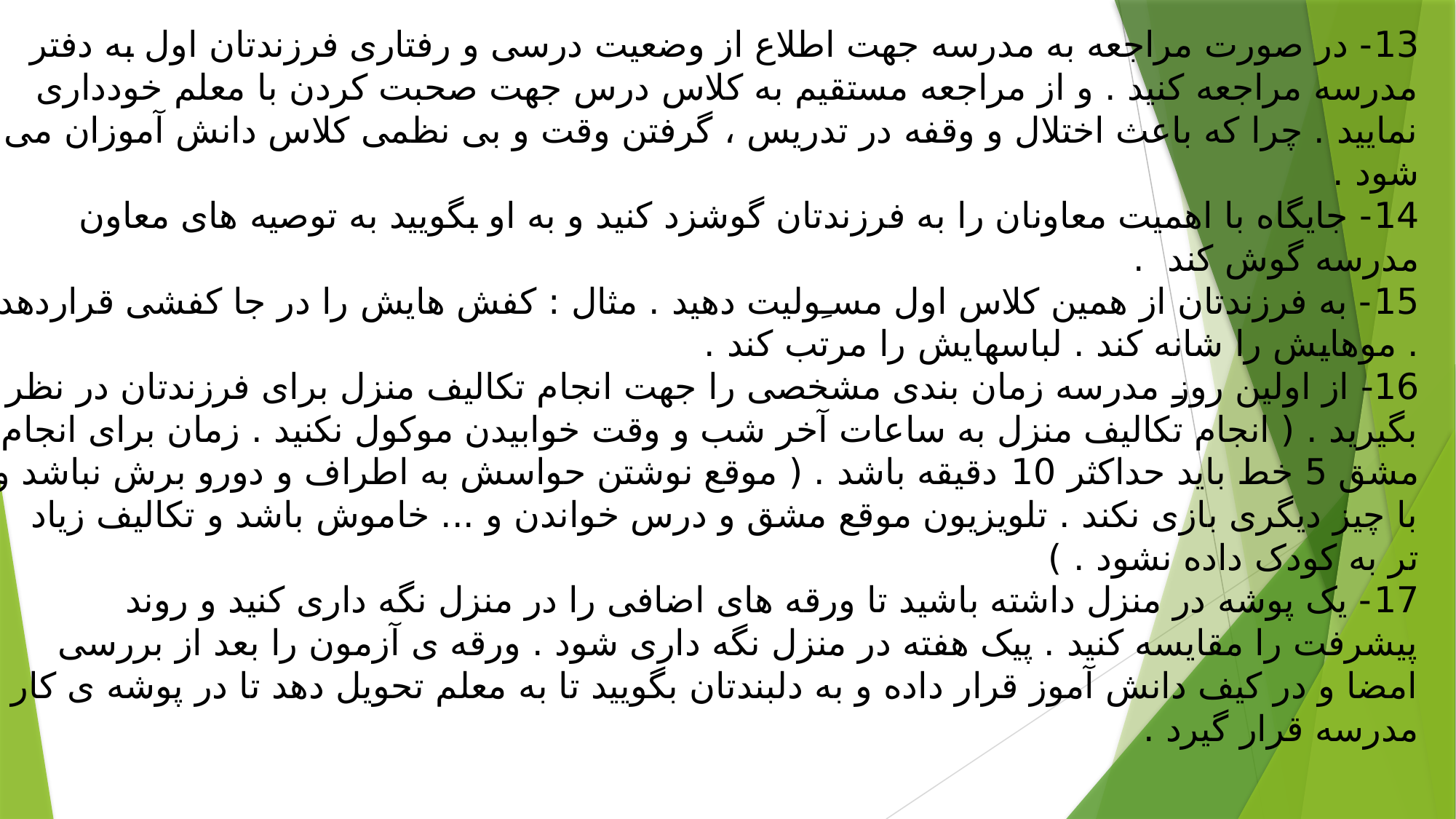

# 13- در صورت مراجعه به مدرسه جهت اطلاع از وضعیت درسی و رفتاری فرزندتان اول به دفتر مدرسه مراجعه کنید . و از مراجعه مستقیم به کلاس درس جهت صحبت کردن با معلم خودداری نمایید . چرا که باعث اختلال و وقفه در تدریس ، گرفتن وقت و بی نظمی کلاس دانش آموزان می شود . 14- جایگاه با اهمیت معاونان را به فرزندتان گوشزد کنید و به او بگویید به توصیه های معاون مدرسه گوش کند  . 15- به فرزندتان از همین کلاس اول مسـِولیت دهید . مثال : کفش هایش را در جا کفشی قراردهد . موهایش را شانه کند . لباسهایش را مرتب کند . 16- از اولین روز مدرسه زمان بندی مشخصی را جهت انجام تکالیف منزل برای فرزندتان در نظر بگیرید . ( انجام تکالیف منزل به ساعات آخر شب و وقت خوابیدن موکول نکنید . زمان برای انجام مشق 5 خط باید حداکثر 10 دقیقه باشد . ( موقع نوشتن حواسش به اطراف و دورو برش نباشد و با چیز دیگری بازی نکند . تلویزیون موقع مشق و درس خواندن و ... خاموش باشد و تکالیف زیاد تر به کودک داده نشود . ) 17- یک پوشه در منزل داشته باشید تا ورقه های اضافی را در منزل نگه داری کنید و روند پیشرفت را مقایسه کنید . پیک هفته در منزل نگه داری شود . ورقه ی آزمون را بعد از بررسی امضا و در کیف دانش آموز قرار داده و به دلبندتان بگویید تا به معلم تحویل دهد تا در پوشه ی کار مدرسه قرار گیرد .